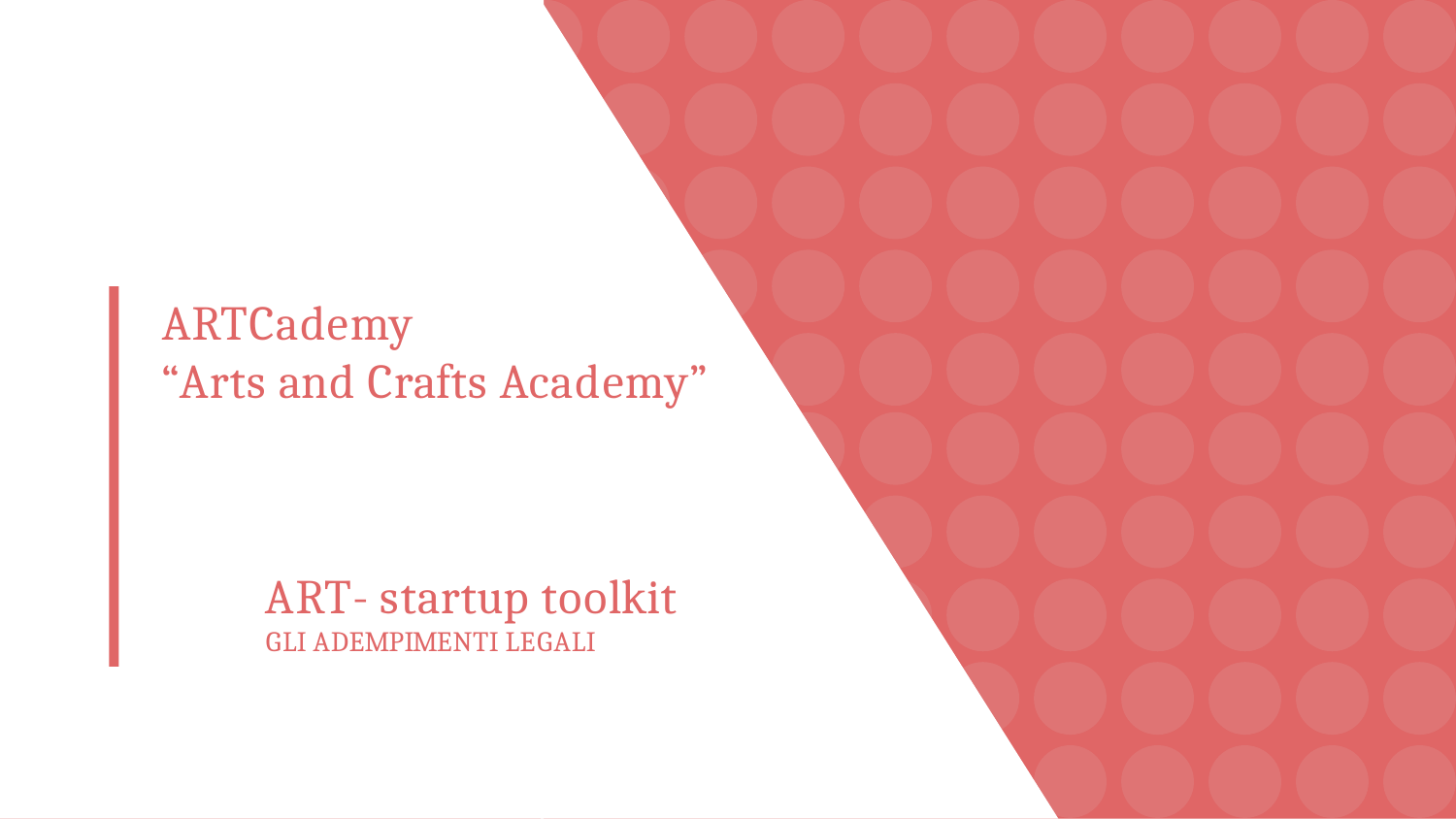

# ARTCademy
“Arts and Crafts Academy”

ART- startup toolkit
GLI ADEMPIMENTI LEGALI